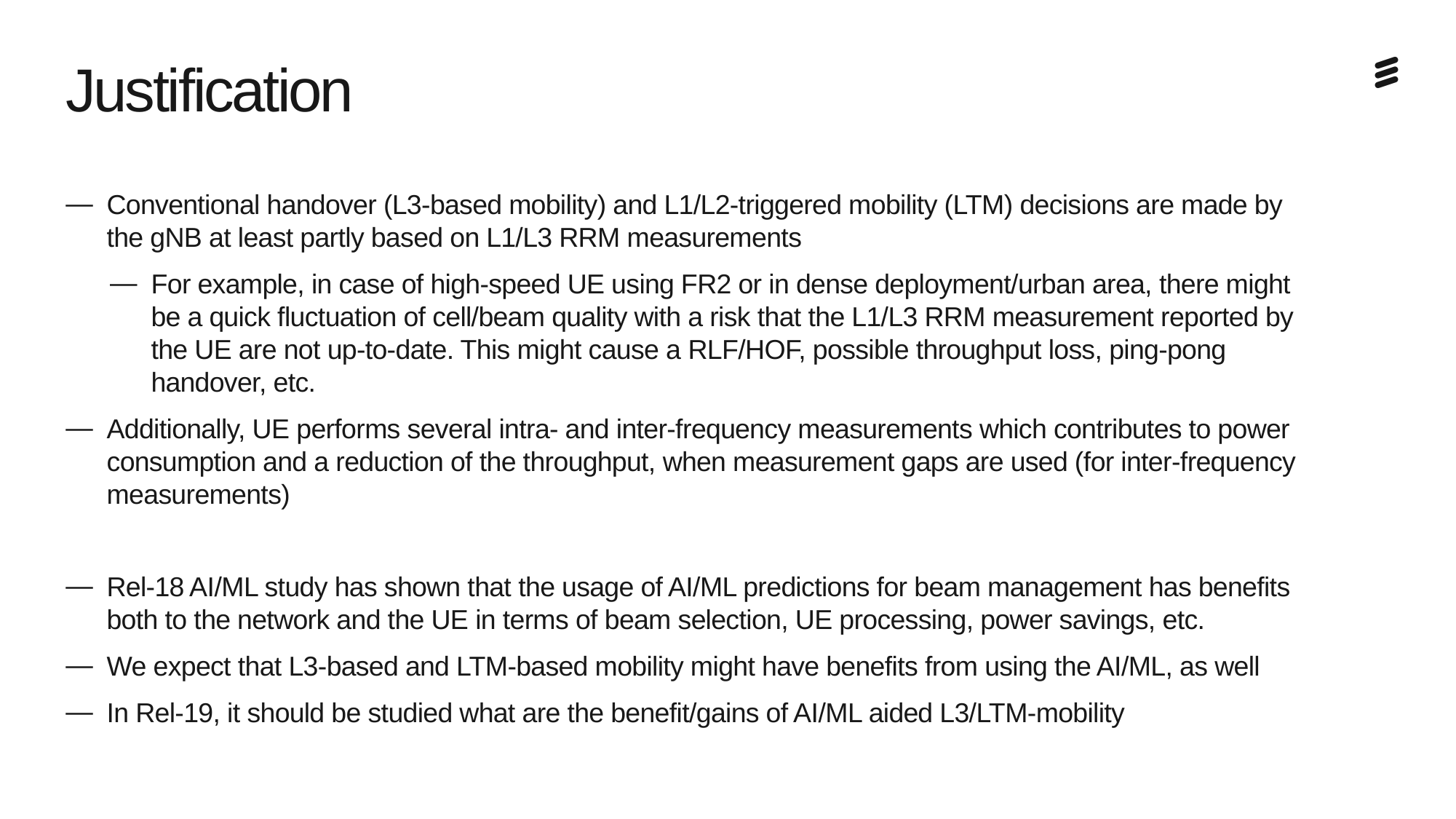

# Justification
Conventional handover (L3-based mobility) and L1/L2-triggered mobility (LTM) decisions are made by the gNB at least partly based on L1/L3 RRM measurements
For example, in case of high-speed UE using FR2 or in dense deployment/urban area, there might be a quick fluctuation of cell/beam quality with a risk that the L1/L3 RRM measurement reported by the UE are not up-to-date. This might cause a RLF/HOF, possible throughput loss, ping-pong handover, etc.
Additionally, UE performs several intra- and inter-frequency measurements which contributes to power consumption and a reduction of the throughput, when measurement gaps are used (for inter-frequency measurements)

Rel-18 AI/ML study has shown that the usage of AI/ML predictions for beam management has benefits both to the network and the UE in terms of beam selection, UE processing, power savings, etc.
We expect that L3-based and LTM-based mobility might have benefits from using the AI/ML, as well
In Rel-19, it should be studied what are the benefit/gains of AI/ML aided L3/LTM-mobility